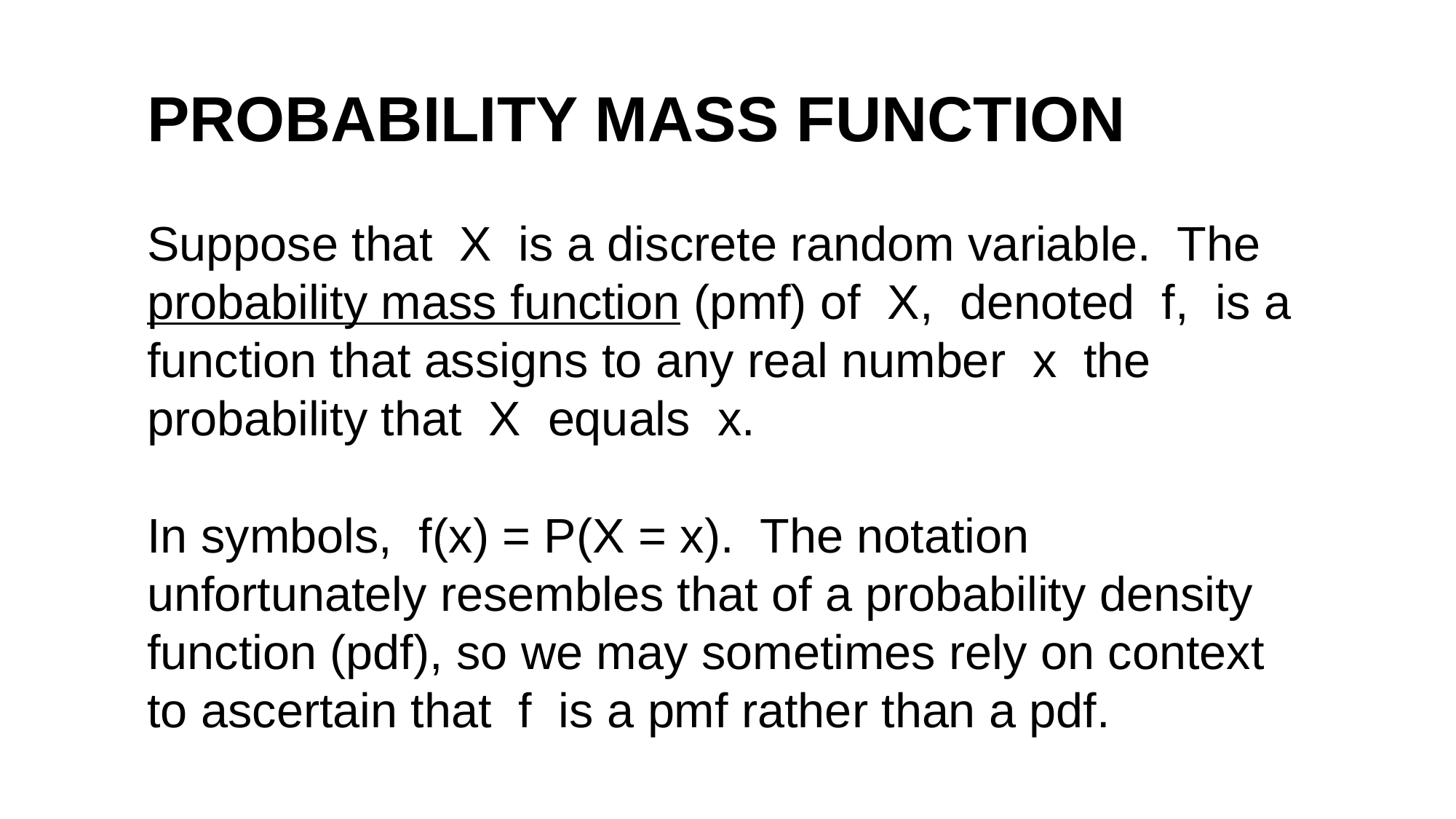

#
PROBABILITY MASS FUNCTION

Suppose that  X  is a discrete random variable.  The probability mass function (pmf) of  X,  denoted  f,  is a function that assigns to any real number  x  the probability that  X  equals  x.

In symbols,  f(x) = P(X = x).  The notation unfortunately resembles that of a probability density function (pdf), so we may sometimes rely on context to ascertain that  f  is a pmf rather than a pdf.